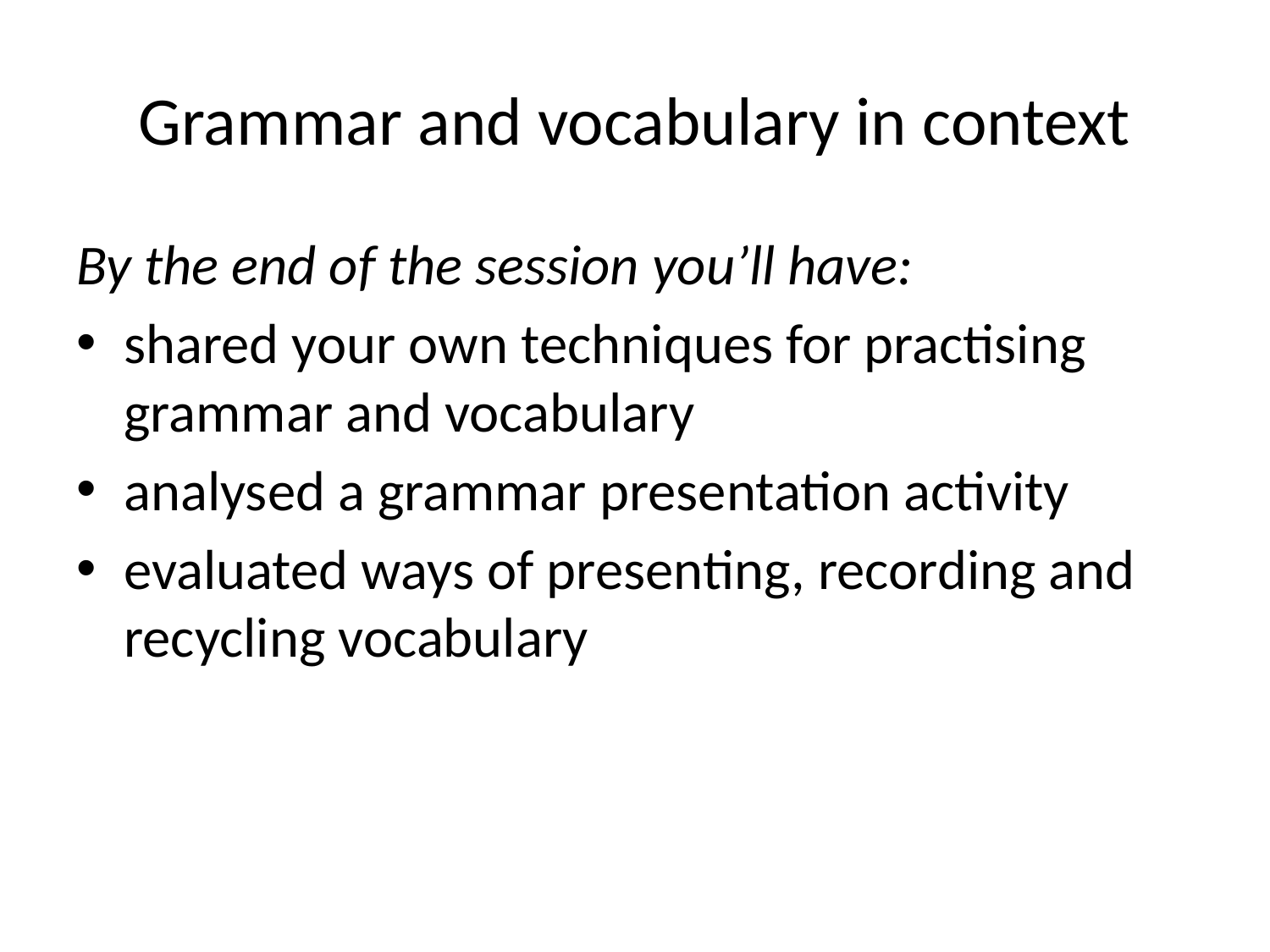

# Grammar and vocabulary in context
By the end of the session you’ll have:
shared your own techniques for practising grammar and vocabulary
analysed a grammar presentation activity
evaluated ways of presenting, recording and recycling vocabulary